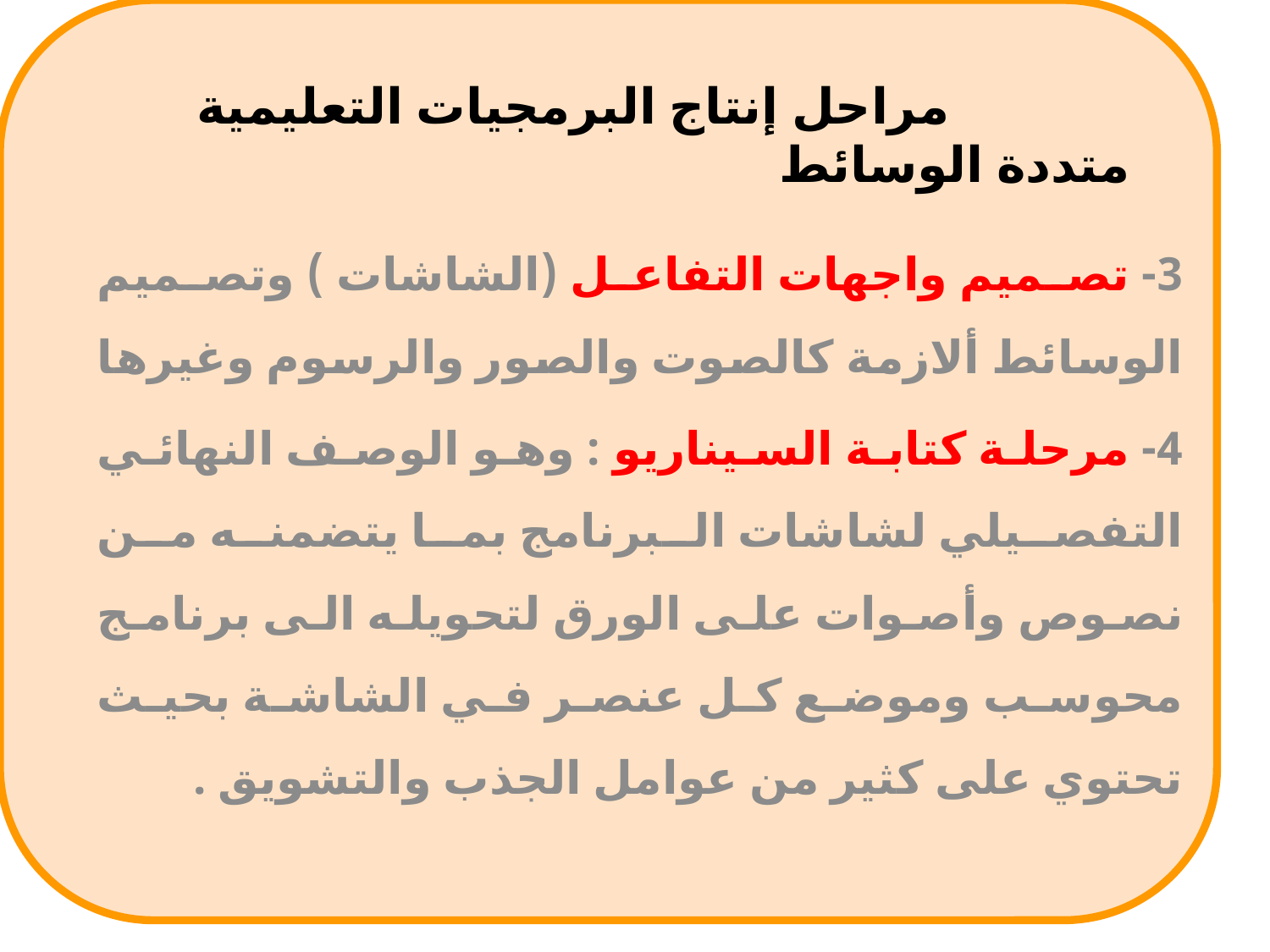

# مراحل إنتاج البرمجيات التعليمية متددة الوسائط
3- تصميم واجهات التفاعل (الشاشات ) وتصميم الوسائط ألازمة كالصوت والصور والرسوم وغيرها
4- مرحلة كتابة السيناريو : وهو الوصف النهائي التفصيلي لشاشات البرنامج بما يتضمنه من نصوص وأصوات على الورق لتحويله الى برنامج محوسب وموضع كل عنصر في الشاشة بحيث تحتوي على كثير من عوامل الجذب والتشويق .